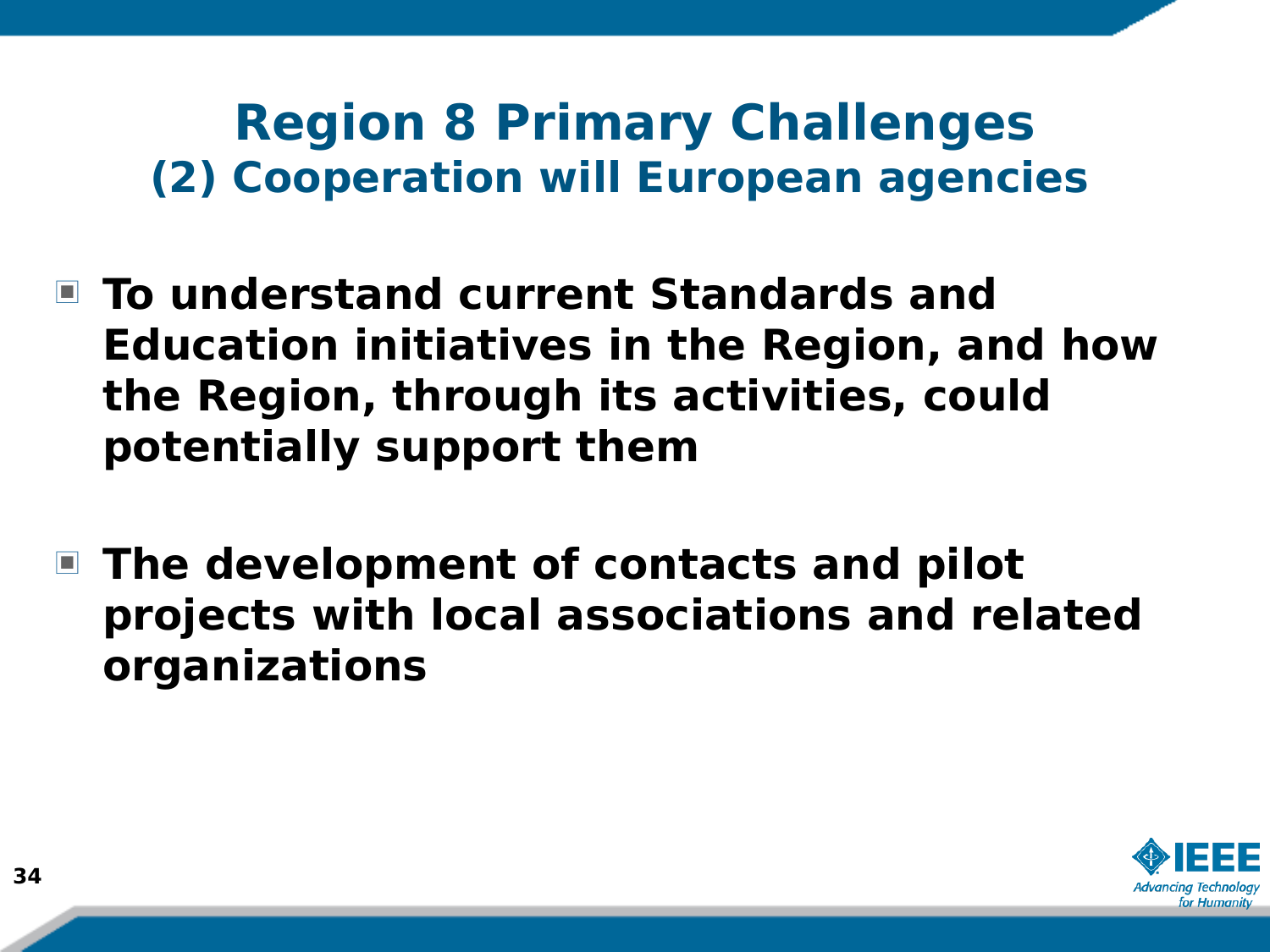

# Region 8 Primary Challenges (2) Cooperation will European agencies

To understand current Standards and Education initiatives in the Region, and how the Region, through its activities, could potentially support them

The development of contacts and pilot projects with local associations and related organizations
34